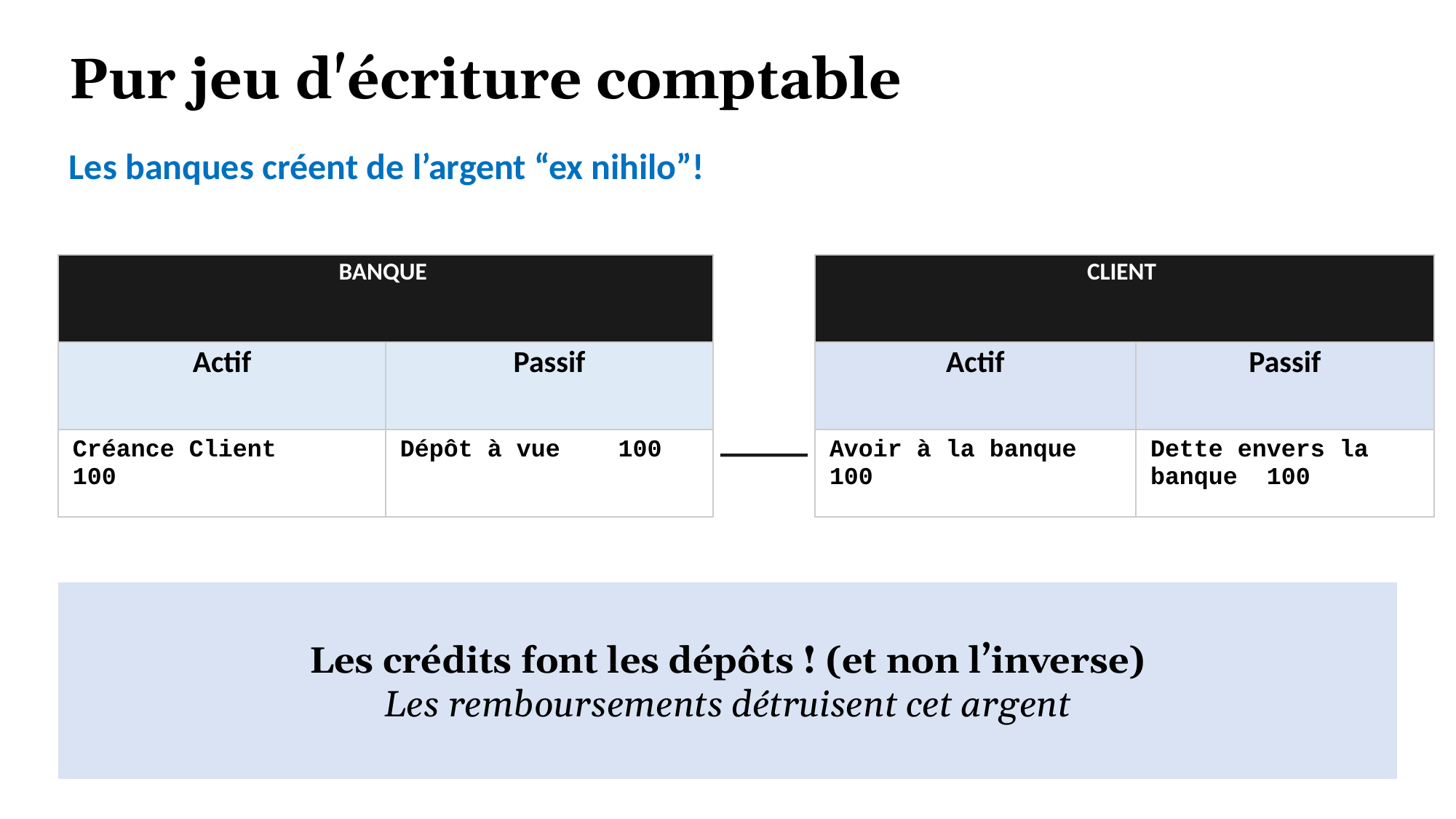

Pur jeu d'écriture comptable
Les banques créent de l’argent “ex nihilo”!
| BANQUE |  |
| --- | --- |
| Actif | Passif |
| Créance Client 100 | Dépôt à vue 100 |
| CLIENT |  |
| --- | --- |
| Actif | Passif |
| Avoir à la banque 100 | Dette envers la banque 100 |

Les crédits font les dépôts ! (et non l’inverse)
Les remboursements détruisent cet argent